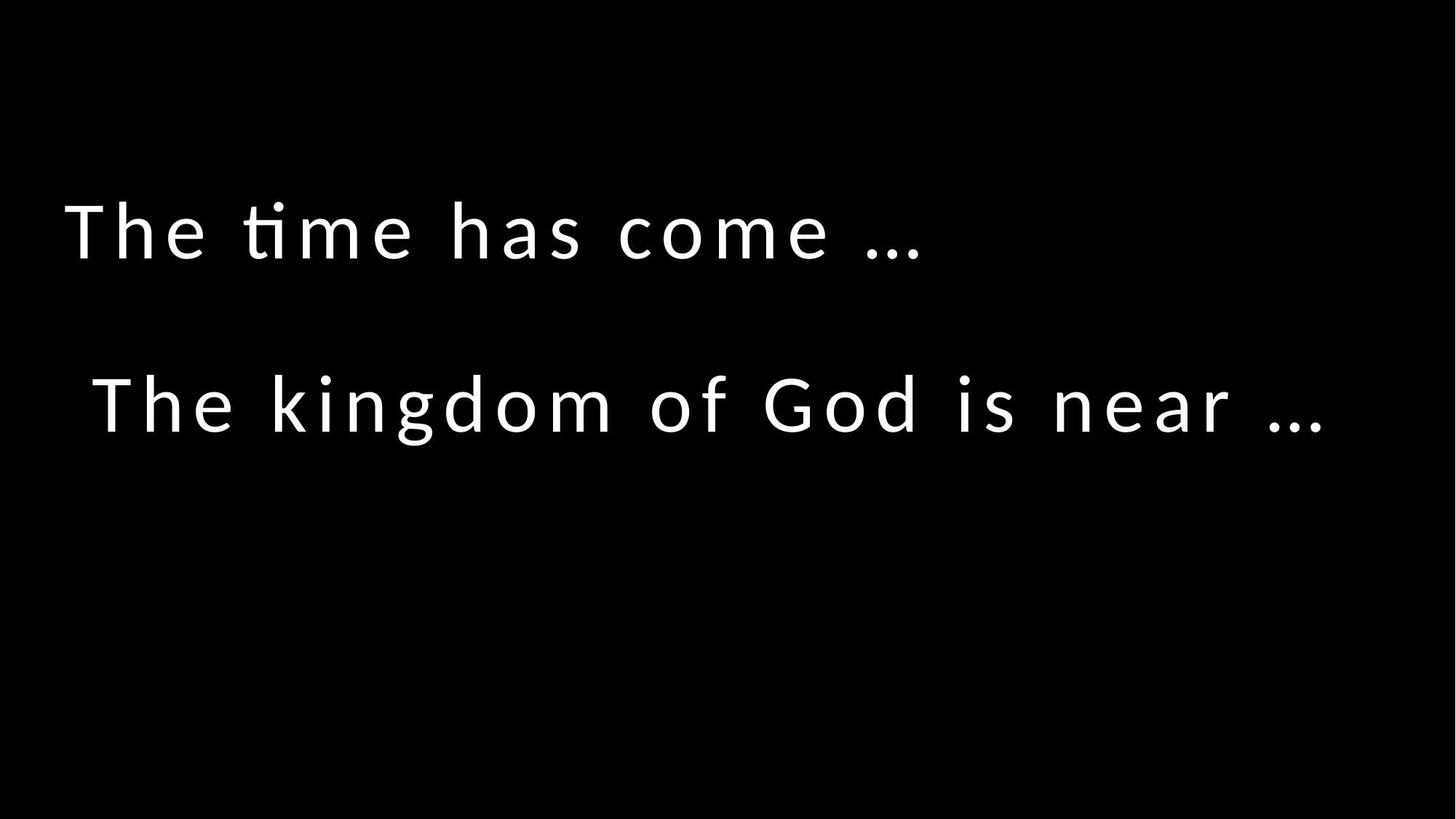

The time has come …

 The kingdom of God is near …